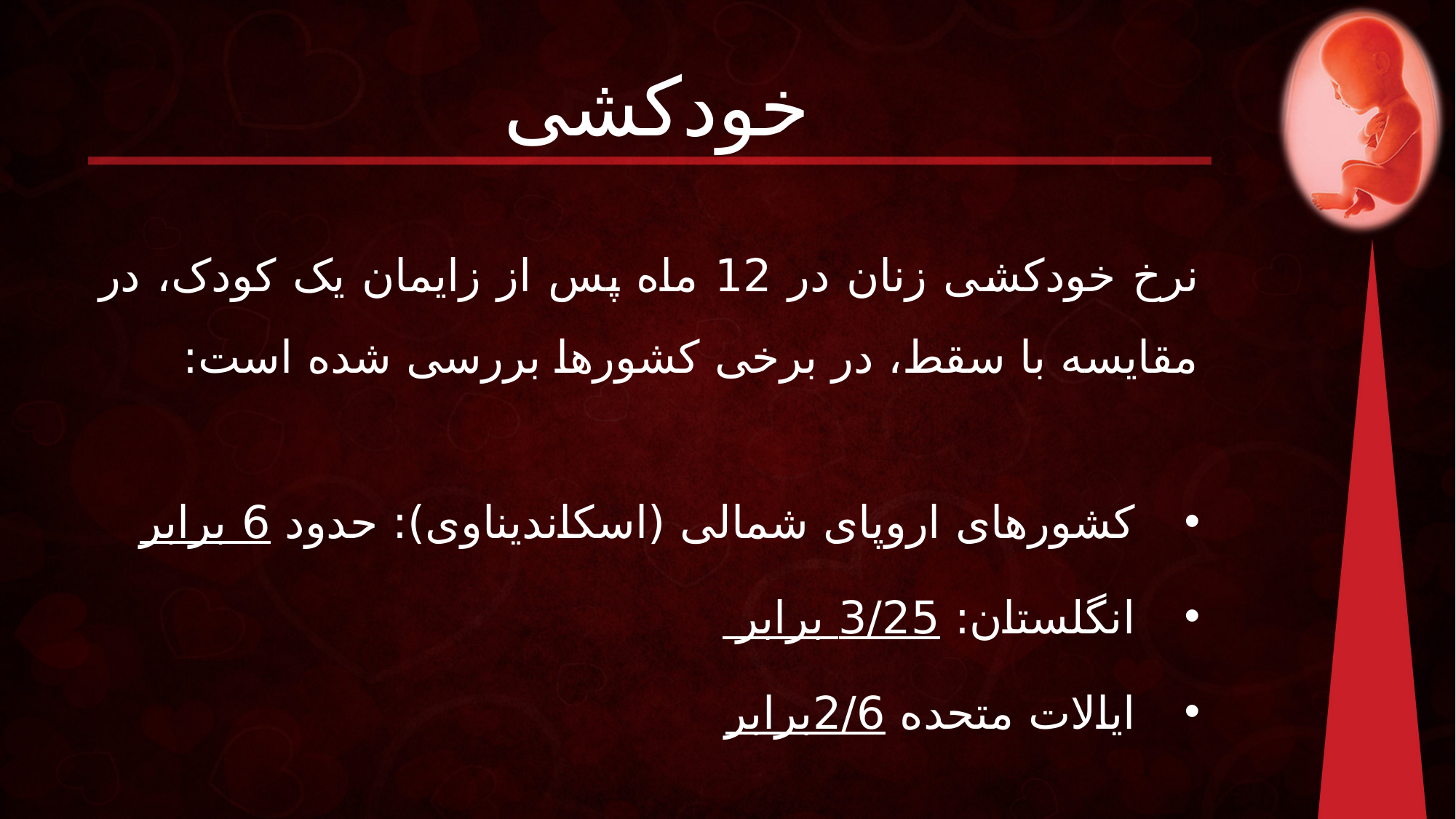

# خودکشی
نرخ خودکشی زنان در 12 ماه پس از زایمان یک کودک، در مقایسه با سقط، در برخی کشورها بررسی شده است:

کشورهای اروپای شمالی (اسکاندیناوی): حدود 6 برابر
انگلستان: 3/25 برابر
ایالات متحده 2/6برابر